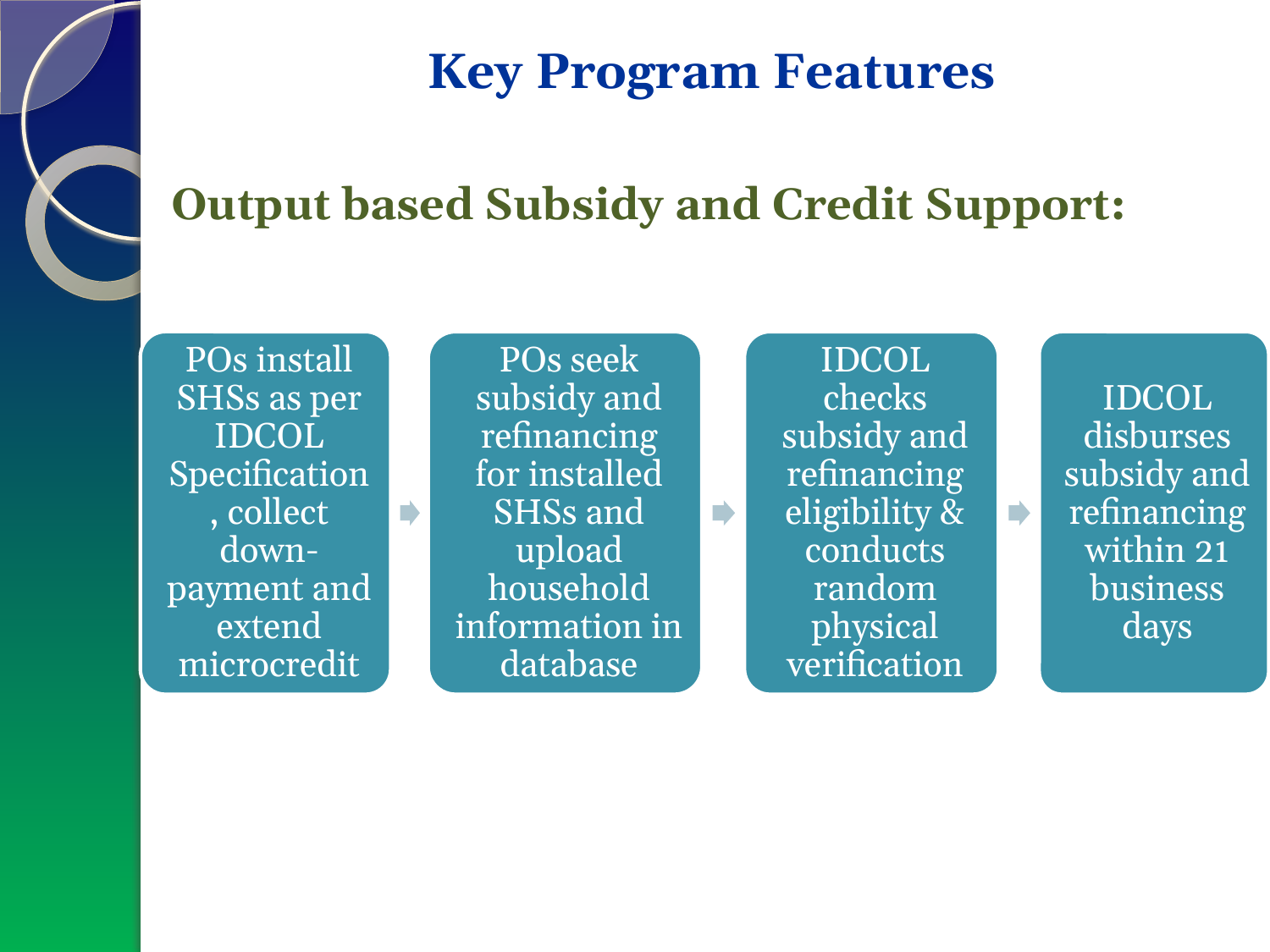

# Key Program Features
Output based Subsidy and Credit Support:
POs install SHSs as per IDCOL Specification, collect down-payment and extend microcredit

POs seek subsidy and refinancing for installed SHSs and upload household information in database

IDCOL checks subsidy and refinancing eligibility & conducts random physical verification

IDCOL disburses subsidy and refinancing within 21 business days